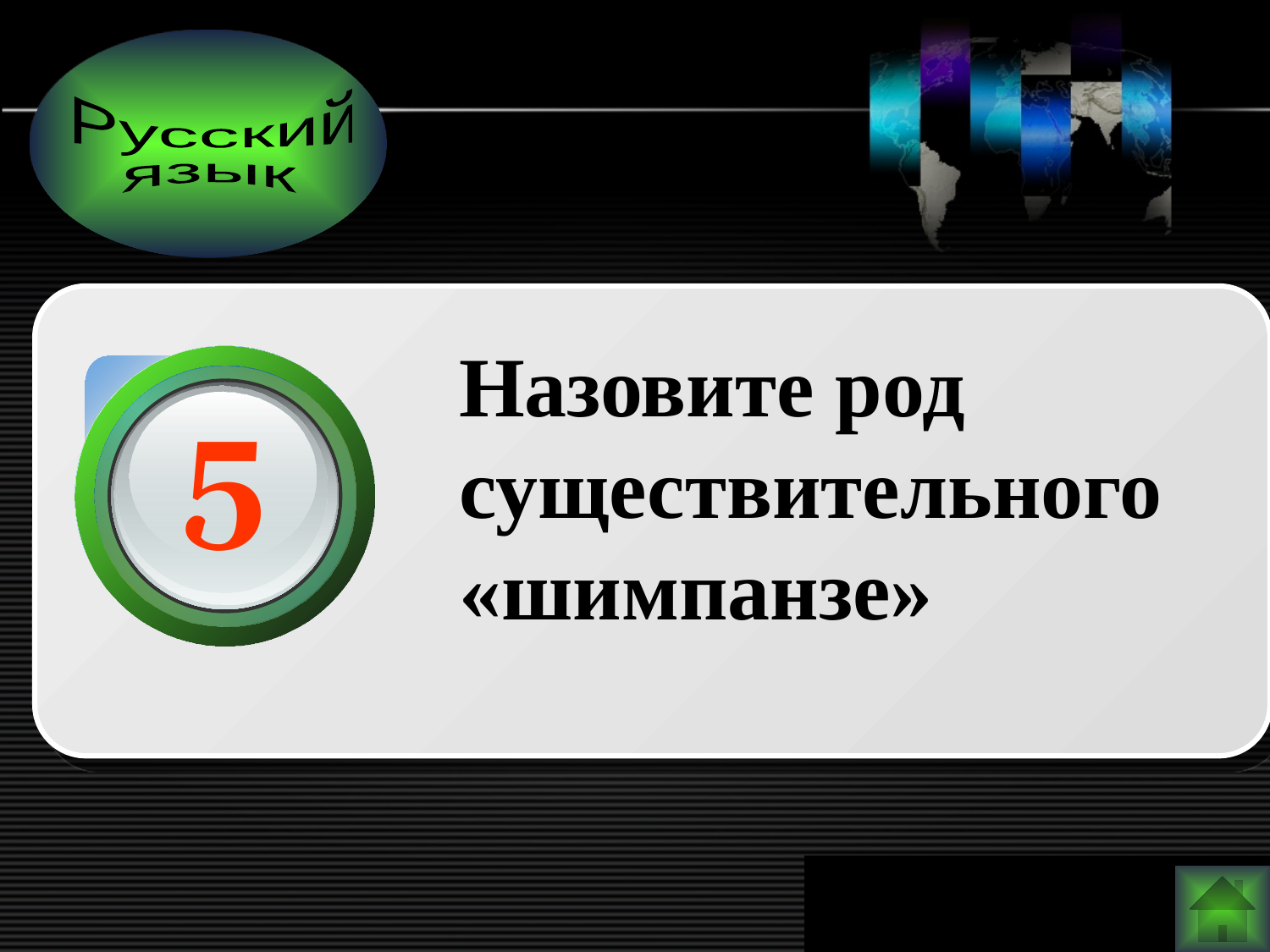

Русский
язык

Назовите род существительного «шимпанзе»

5

www.themegallery.com